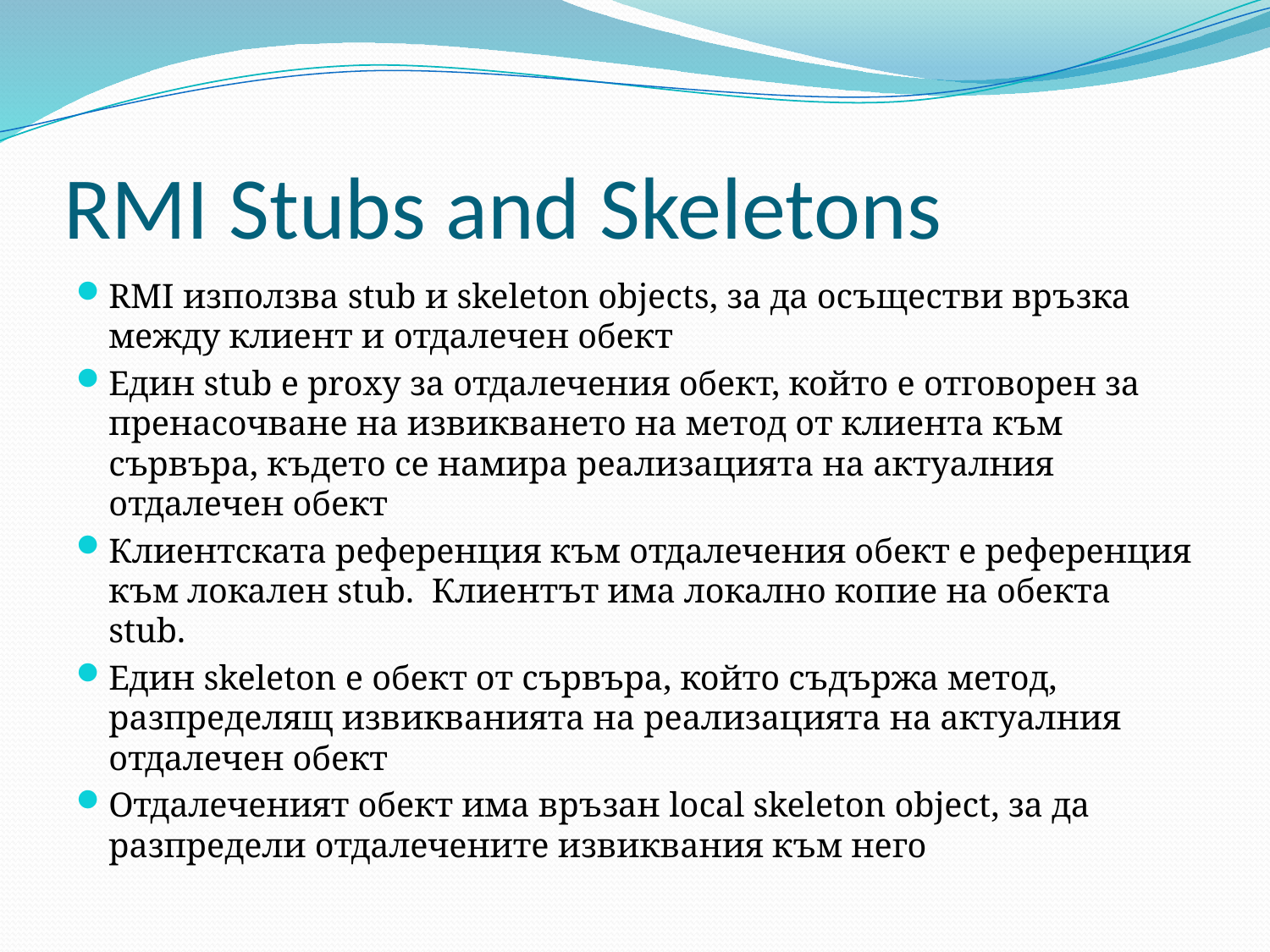

# RMI Stubs and Skeletons
RMI използва stub и skeleton objects, за да осъществи връзка между клиент и отдалечен обект
Един stub е proxy за отдалечения обект, който е отговорен за пренасочване на извикването на метод от клиента към сървъра, където се намира реализацията на актуалния отдалечен обект
Клиентската референция към отдалечения обект е референция към локален stub.  Клиентът има локално копие на обекта stub.
Един skeleton е обект от сървъра, който съдържа метод, разпределящ извикванията на реализацията на актуалния отдалечен обект
Отдалеченият обект има връзан local skeleton object, за да разпредели отдалечените извиквания към него